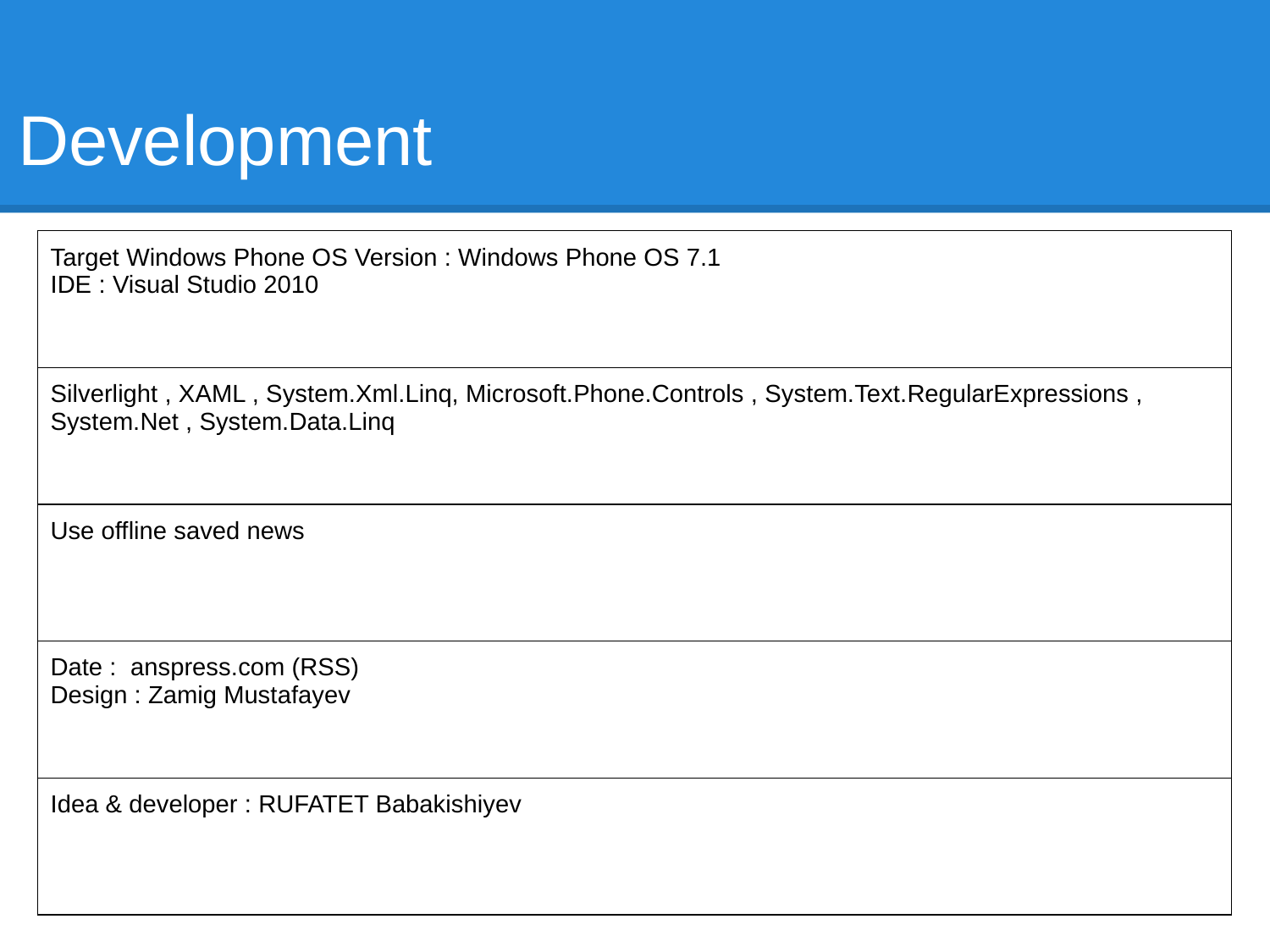

Development
| Target Windows Phone OS Version : Windows Phone OS 7.1 IDE : Visual Studio 2010 |
| --- |
| Silverlight , XAML , System.Xml.Linq, Microsoft.Phone.Controls , System.Text.RegularExpressions , System.Net , System.Data.Linq |
| Use offline saved news |
| Date : anspress.com (RSS) Design : Zamig Mustafayev |
| Idea & developer : RUFATET Babakishiyev |